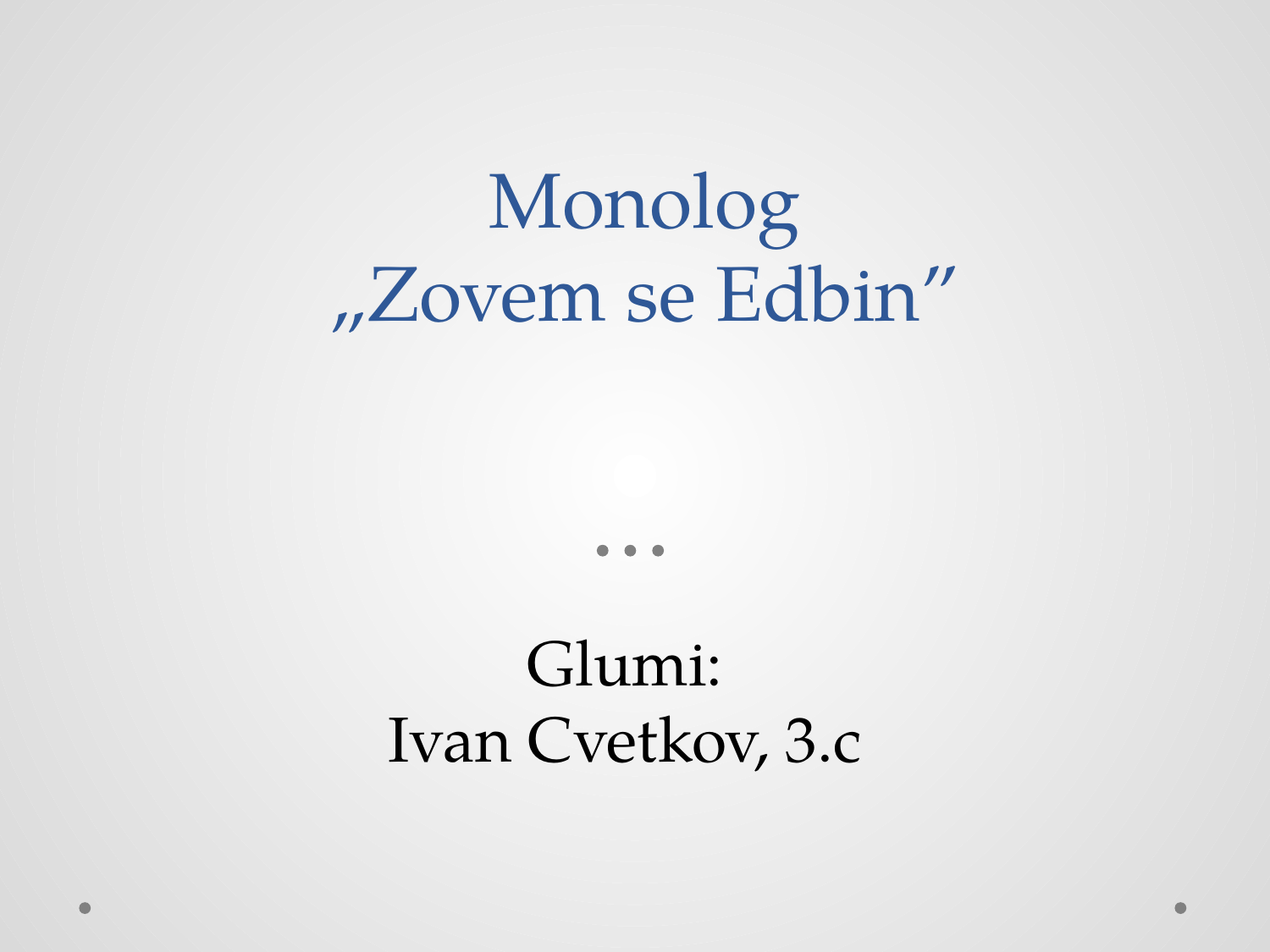

# Monolog „Zovem se Edbin”
Glumi:
Ivan Cvetkov, 3.c